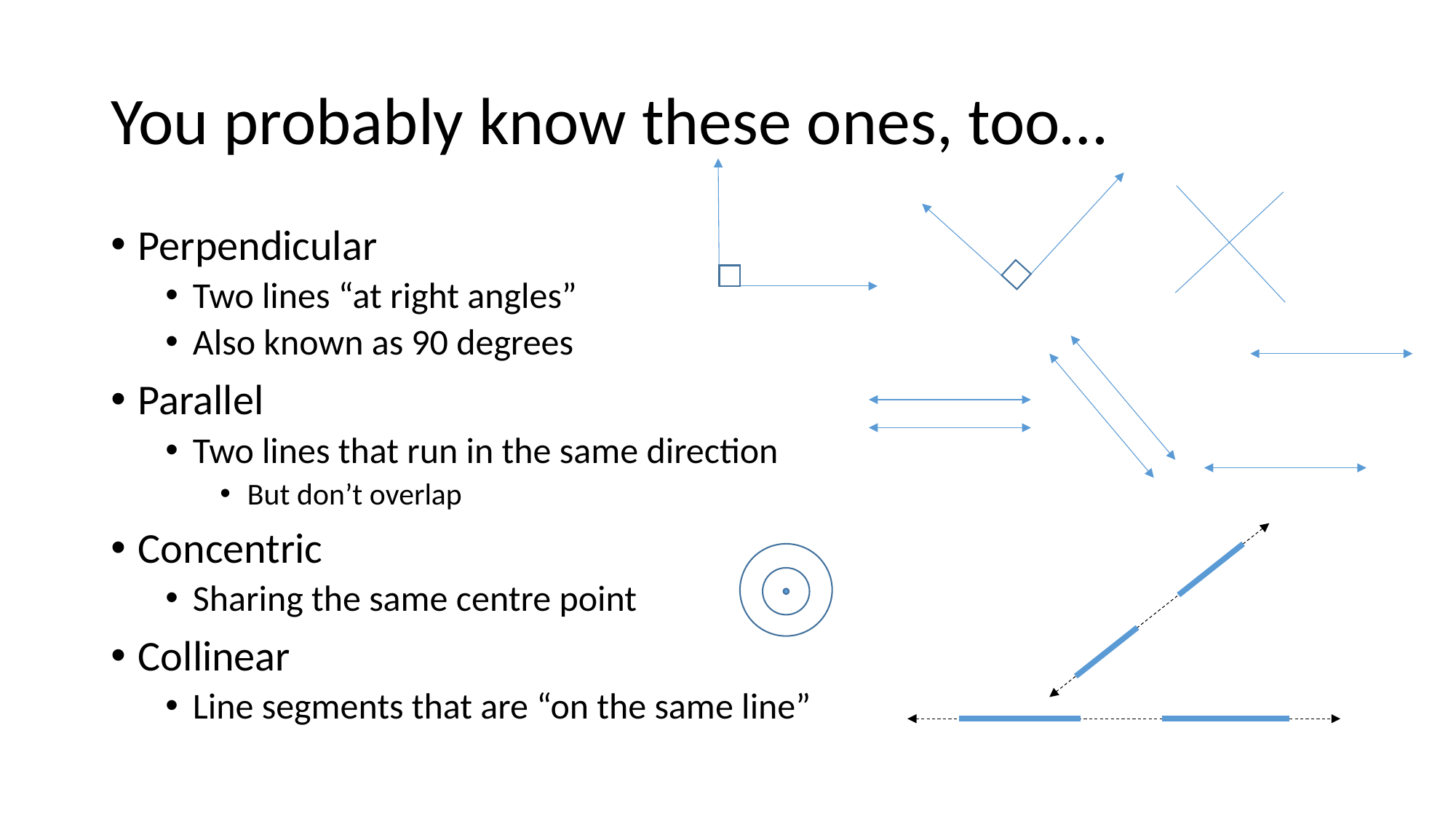

# You probably know these ones, too…

Perpendicular
Two lines “at right angles”
Also known as 90 degrees
Parallel
Two lines that run in the same direction
But don’t overlap
Concentric
Sharing the same centre point
Collinear
Line segments that are “on the same line”